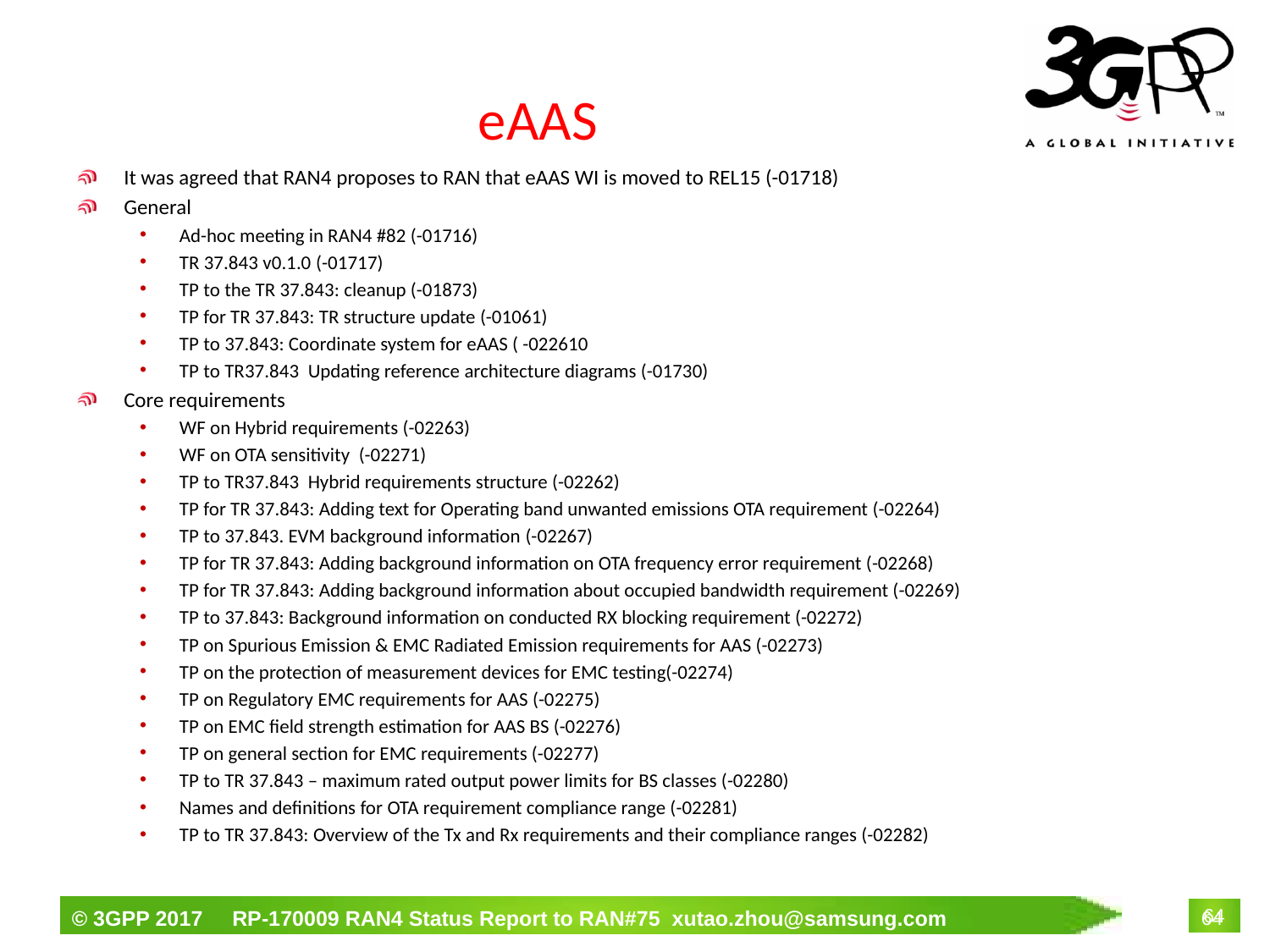

# eAAS
It was agreed that RAN4 proposes to RAN that eAAS WI is moved to REL15 (-01718)
General
Ad-hoc meeting in RAN4 #82 (-01716)
TR 37.843 v0.1.0 (-01717)
TP to the TR 37.843: cleanup (-01873)
TP for TR 37.843: TR structure update (-01061)
TP to 37.843: Coordinate system for eAAS ( -022610
TP to TR37.843  Updating reference architecture diagrams (-01730)
Core requirements
WF on Hybrid requirements (-02263)
WF on OTA sensitivity  (-02271)
TP to TR37.843  Hybrid requirements structure (-02262)
TP for TR 37.843: Adding text for Operating band unwanted emissions OTA requirement (-02264)
TP to 37.843. EVM background information (-02267)
TP for TR 37.843: Adding background information on OTA frequency error requirement (-02268)
TP for TR 37.843: Adding background information about occupied bandwidth requirement (-02269)
TP to 37.843: Background information on conducted RX blocking requirement (-02272)
TP on Spurious Emission & EMC Radiated Emission requirements for AAS (-02273)
TP on the protection of measurement devices for EMC testing(-02274)
TP on Regulatory EMC requirements for AAS (-02275)
TP on EMC field strength estimation for AAS BS (-02276)
TP on general section for EMC requirements (-02277)
TP to TR 37.843 – maximum rated output power limits for BS classes (-02280)
Names and definitions for OTA requirement compliance range (-02281)
TP to TR 37.843: Overview of the Tx and Rx requirements and their compliance ranges (-02282)
64